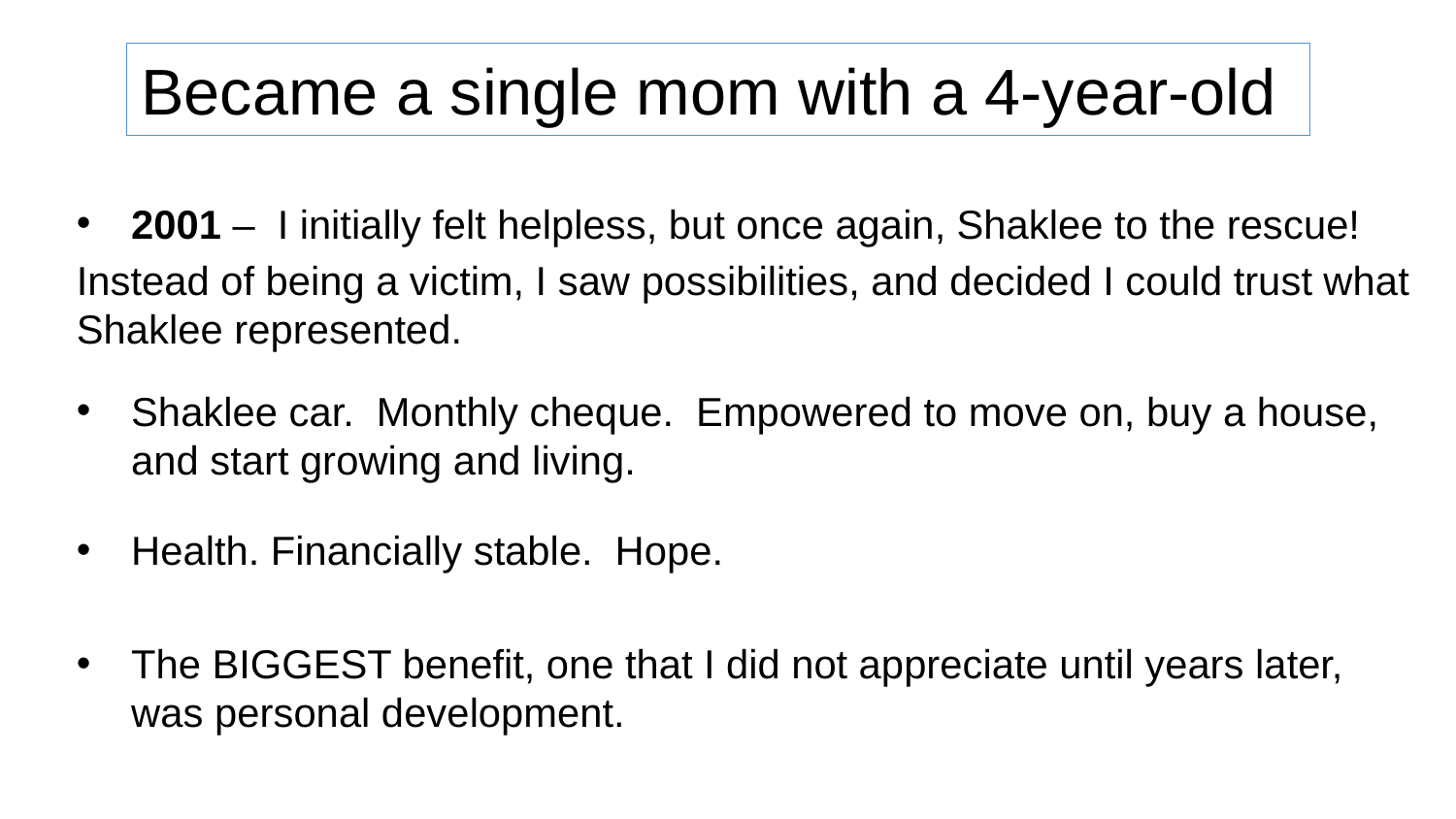

Became a single mom with a 4-year-old
2001 –  I initially felt helpless, but once again, Shaklee to the rescue!
Instead of being a victim, I saw possibilities, and decided I could trust what Shaklee represented.

Shaklee car.  Monthly cheque.  Empowered to move on, buy a house, and start growing and living.

Health. Financially stable.  Hope.

The BIGGEST benefit, one that I did not appreciate until years later, was personal development.